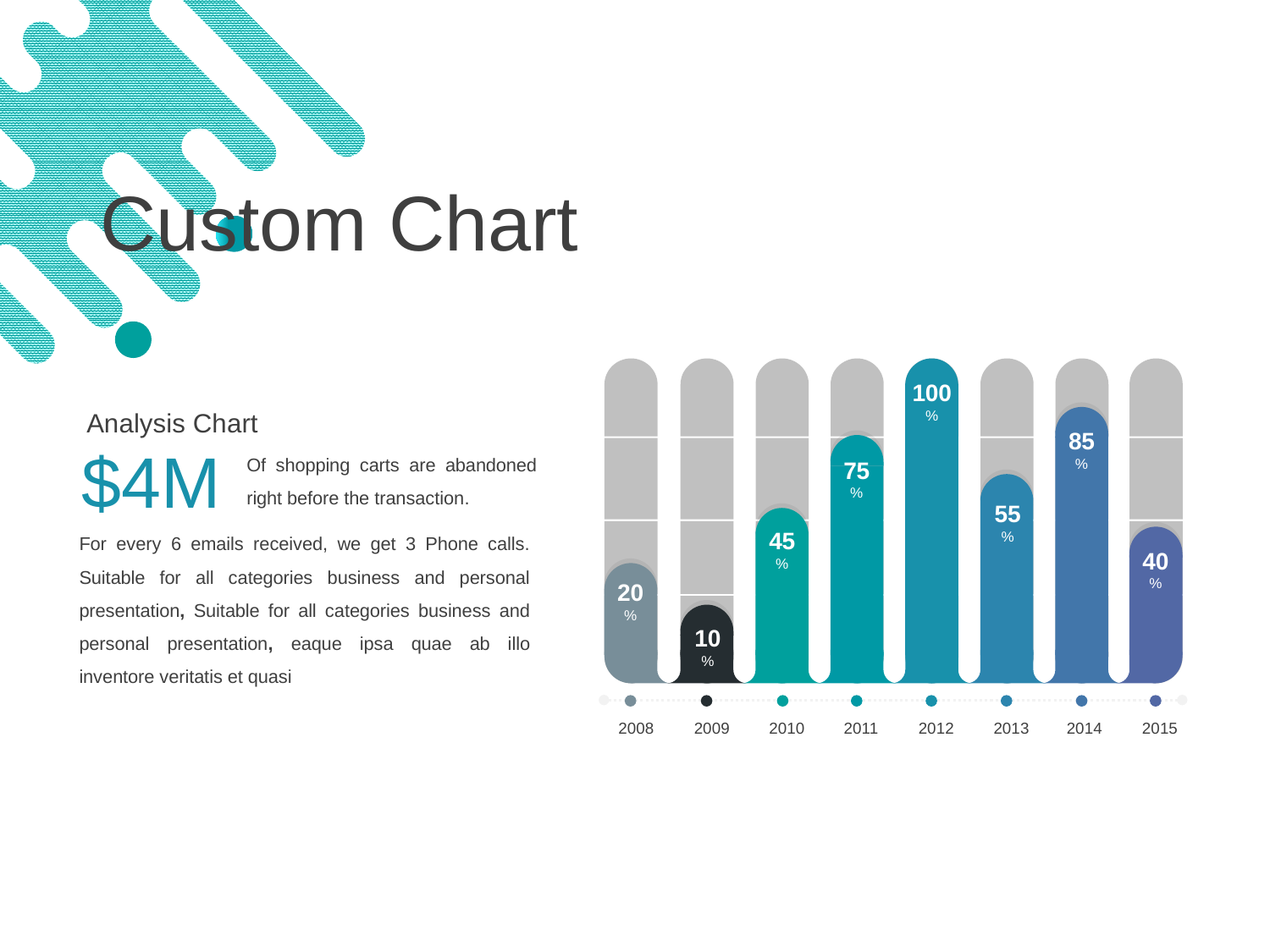

# Custom Chart

100
%
Analysis Chart

85
%

$4M

Of shopping carts are abandoned right before the transaction.
75
%

55
%

For every 6 emails received, we get 3 Phone calls. Suitable for all categories business and personal presentation, Suitable for all categories business and personal presentation, eaque ipsa quae ab illo inventore veritatis et quasi

45
%

40
%

20
%

10
%

2008
2009
2011
2012
2013
2014
2015
2010